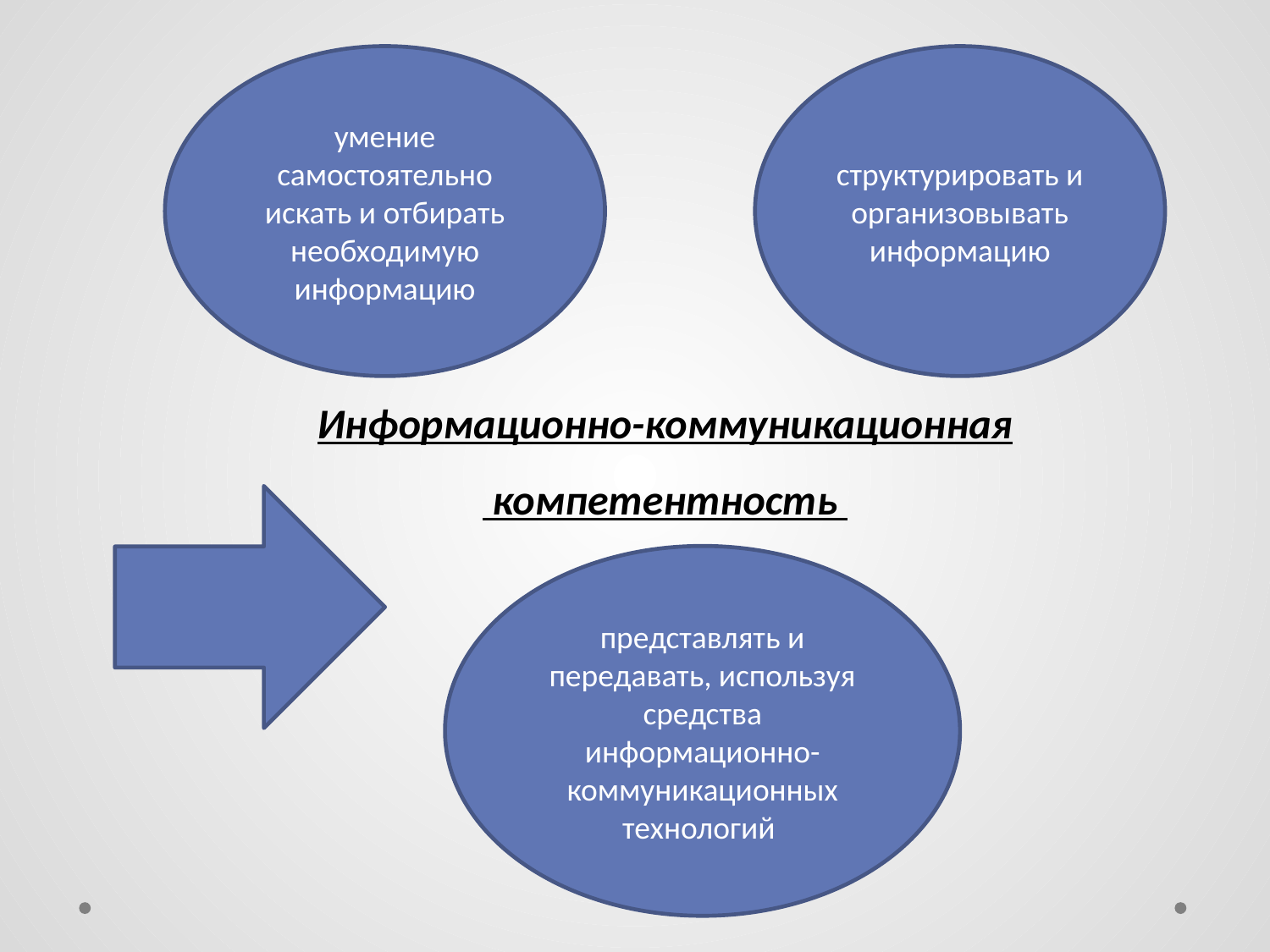

умение самостоятельно искать и отбирать необходимую информацию
структурировать и организовывать
информацию

Информационно-коммуникационная
 компетентность

представлять и передавать, используя средства информационно-коммуникационных технологий